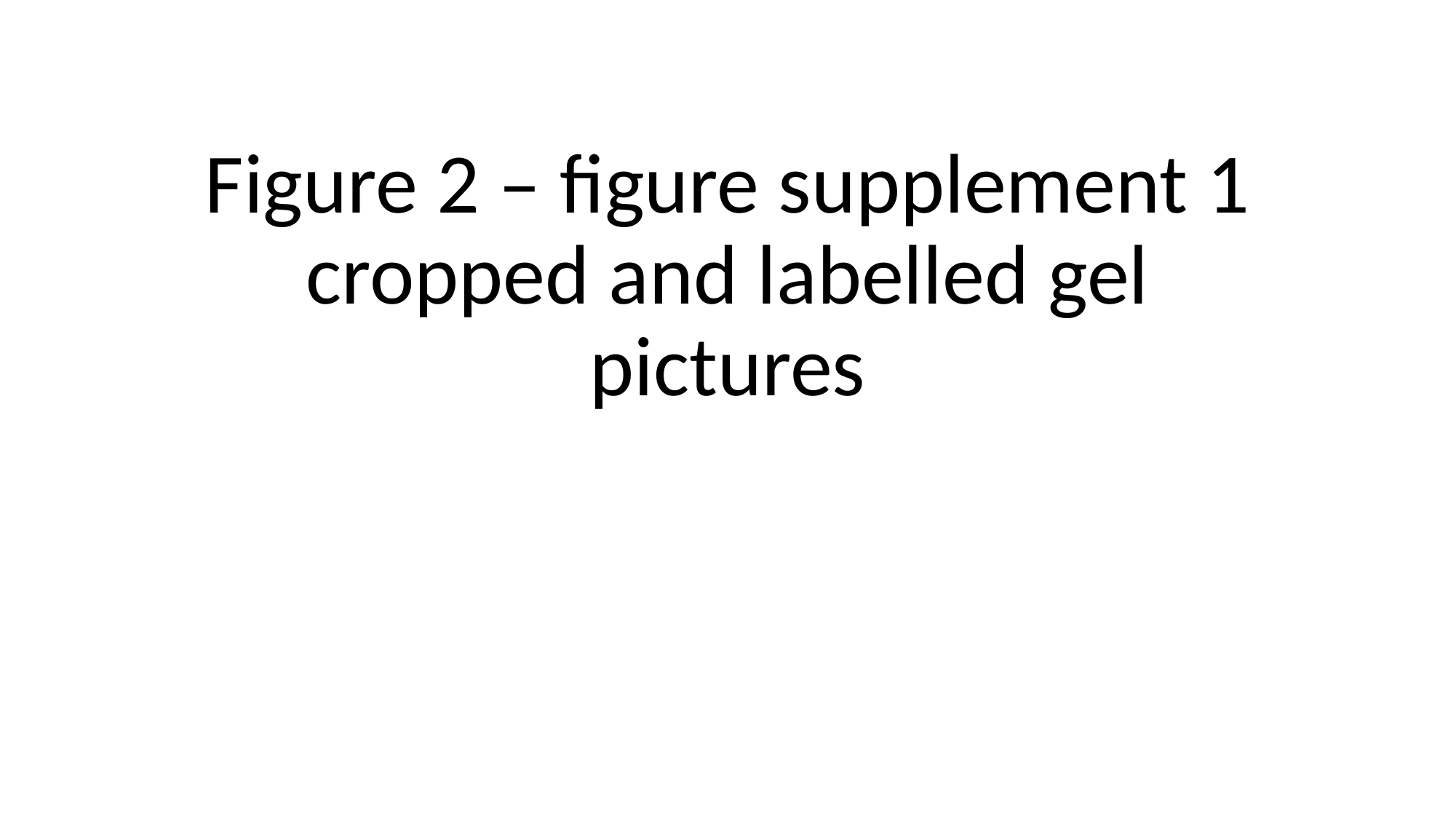

# Figure 2 – figure supplement 1 cropped and labelled gel pictures